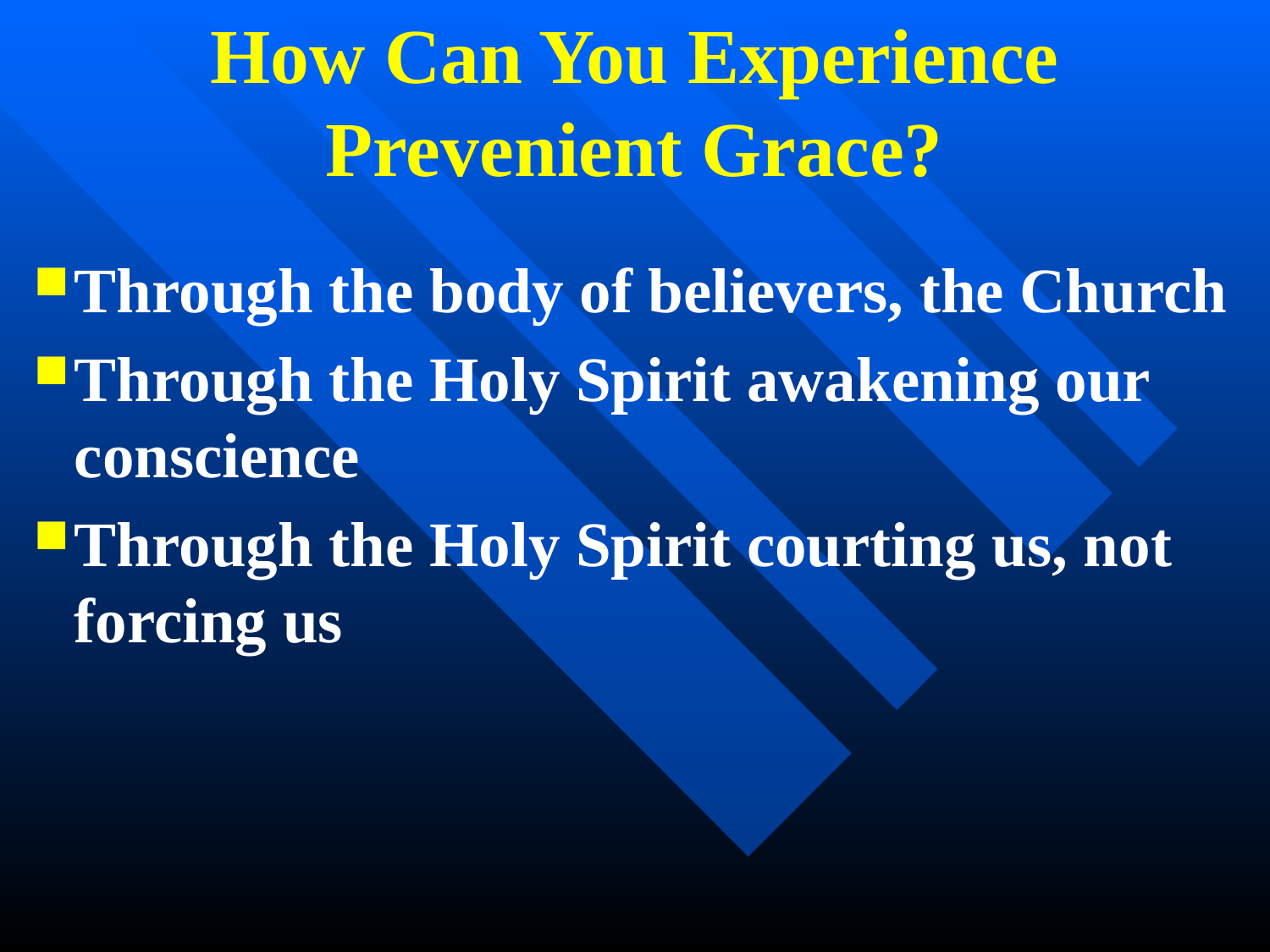

How Can You Experience
Prevenient Grace?
Through the body of believers, the Church
Through the Holy Spirit awakening our conscience
Through the Holy Spirit courting us, not forcing us